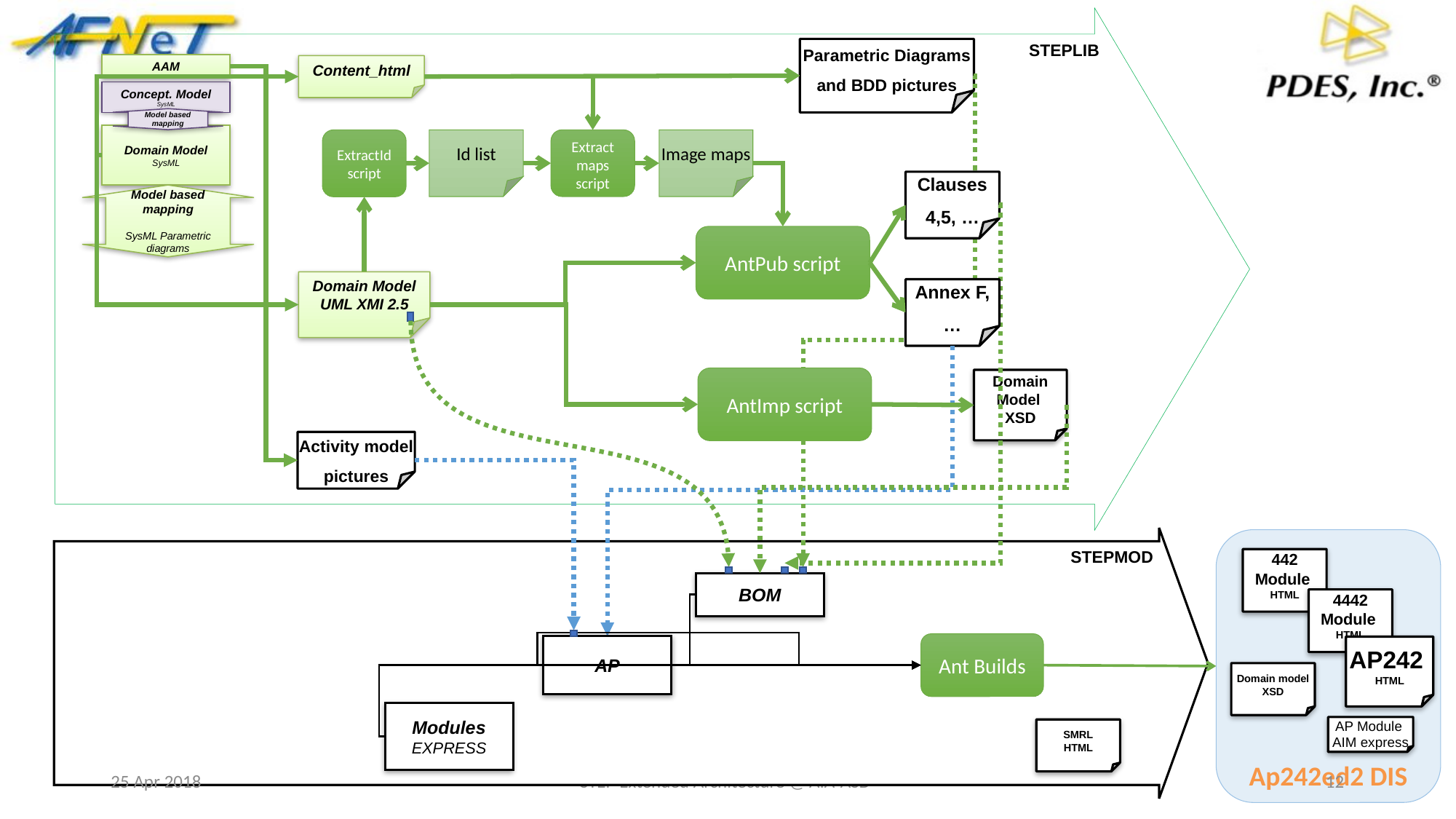

STEPLIB
Parametric Diagrams and BDD pictures
AAM
Content_html
Concept. Model
SysML
Model based mapping
Domain Model
SysML
ExtractId script
Id list
Extract maps script
Image maps
Clauses 4,5, …
Model based mapping

SysML Parametric diagrams
AntPub script
Domain Model
UML XMI 2.5
Annex F, …

AntImp script
Domain Model
XSD
Activity model pictures
STEPMOD
Ap242ed2 DIS
442 Module
HTML

BOM
4442 Module
HTML

Ant Builds
AP
AP242
HTML
Domain model
XSD
Modules
EXPRESS
AP Module
AIM express
SMRL
HTML
25 Apr 2018
STEP Extended Architecture @ AIA-ASD
12